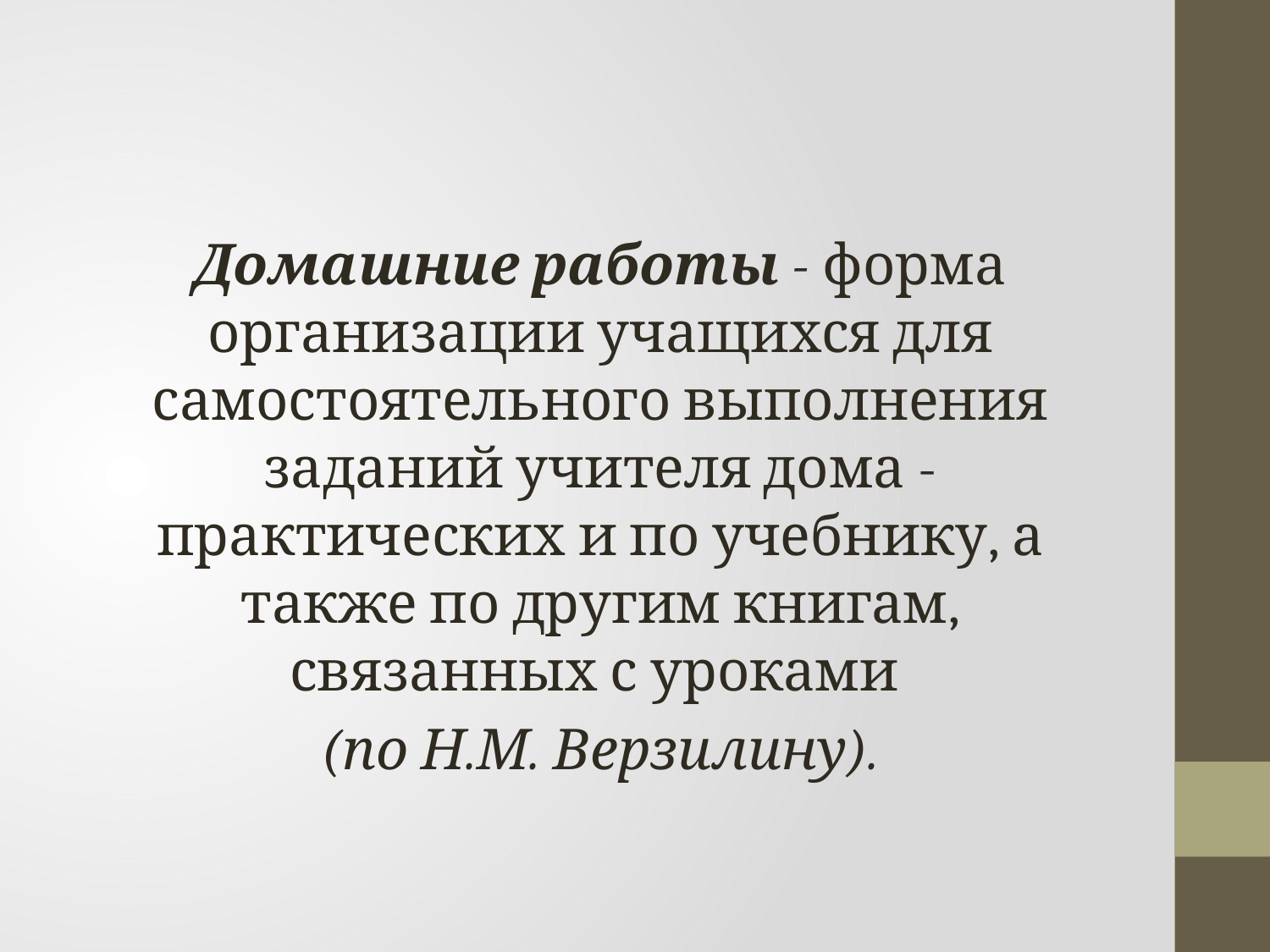

#
Домашние работы - форма организации учащихся для самостоятельного выполнения заданий учителя дома -практических и по учебнику, а также по другим книгам, связанных с уроками
(по Н.М. Верзилину).